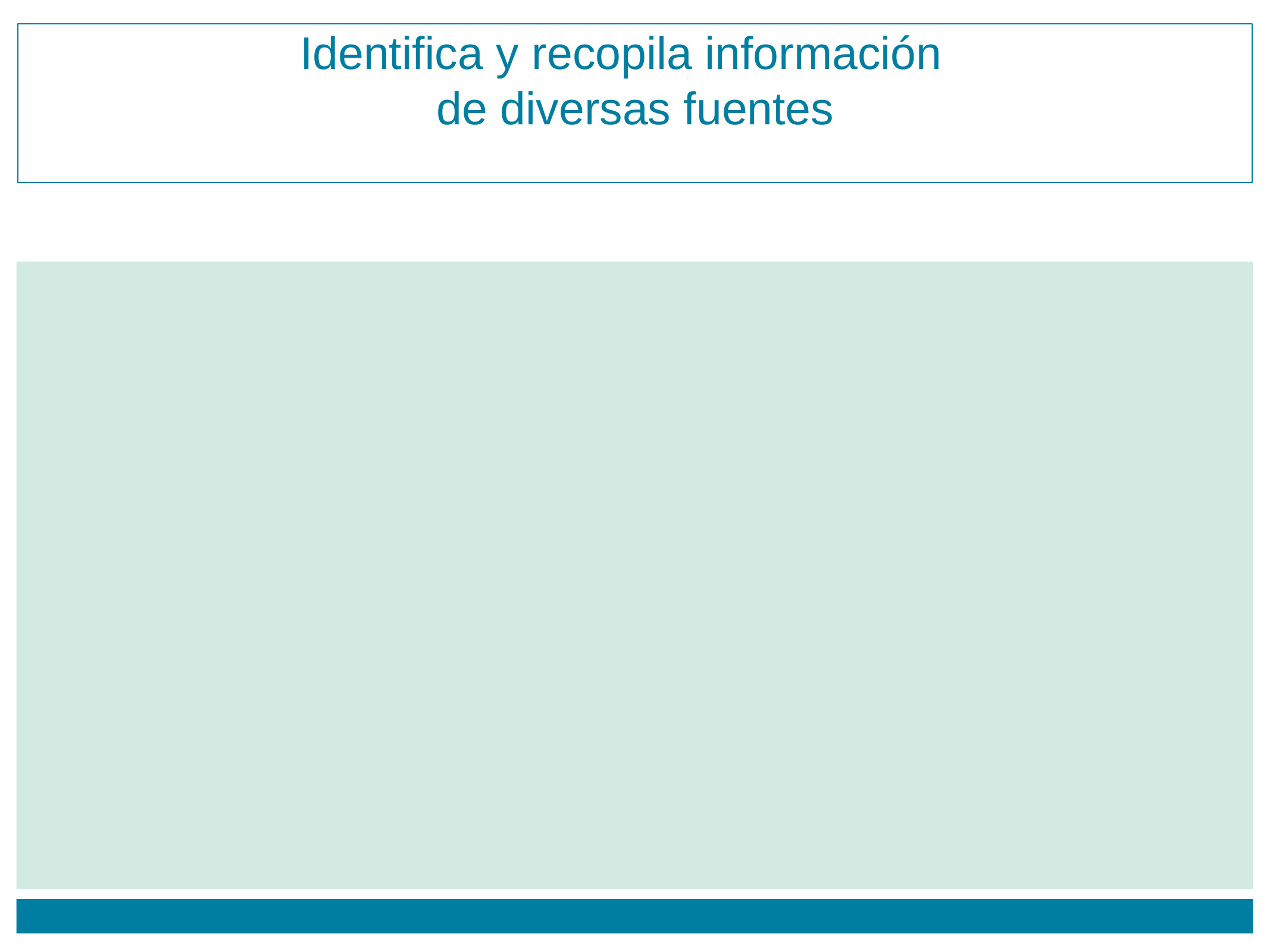

# Identiﬁca y recopila información de diversas fuentes